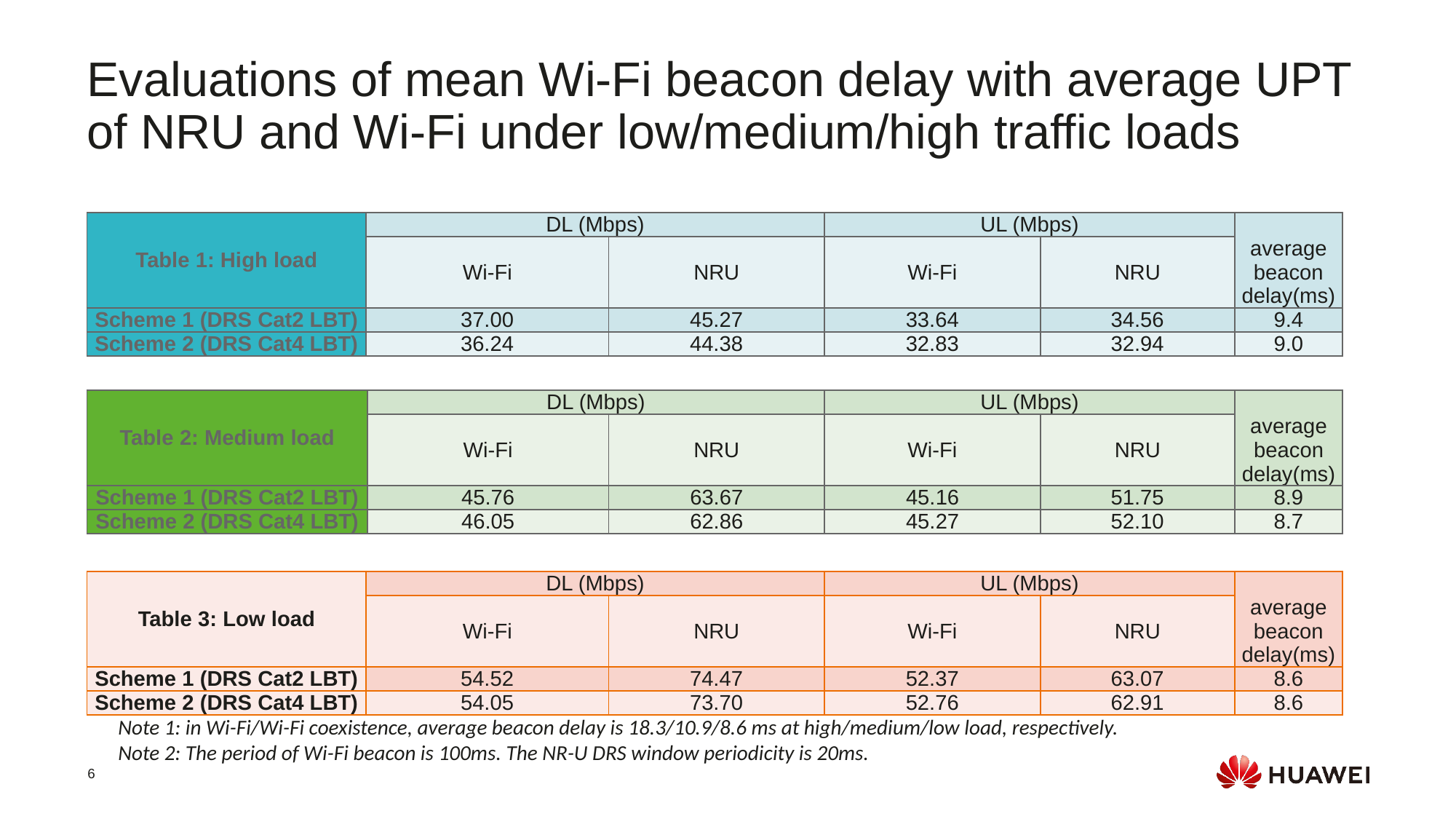

Evaluations of mean Wi-Fi beacon delay with average UPT of NRU and Wi-Fi under low/medium/high traffic loads

| Table 1: High load | DL (Mbps) |  | UL (Mbps) |  | average beacon delay(ms) |
| --- | --- | --- | --- | --- | --- |
|  | Wi-Fi | NRU | Wi-Fi | NRU |  |
| Scheme 1 (DRS Cat2 LBT) | 37.00 | 45.27 | 33.64 | 34.56 | 9.4 |
| Scheme 2 (DRS Cat4 LBT) | 36.24 | 44.38 | 32.83 | 32.94 | 9.0 |
| Table 2: Medium load | DL (Mbps) |  | UL (Mbps) |  | average beacon delay(ms) |
| --- | --- | --- | --- | --- | --- |
|  | Wi-Fi | NRU | Wi-Fi | NRU |  |
| Scheme 1 (DRS Cat2 LBT) | 45.76 | 63.67 | 45.16 | 51.75 | 8.9 |
| Scheme 2 (DRS Cat4 LBT) | 46.05 | 62.86 | 45.27 | 52.10 | 8.7 |
| Table 3: Low load | DL (Mbps) |  | UL (Mbps) |  | average beacon delay(ms) |
| --- | --- | --- | --- | --- | --- |
|  | Wi-Fi | NRU | Wi-Fi | NRU |  |
| Scheme 1 (DRS Cat2 LBT) | 54.52 | 74.47 | 52.37 | 63.07 | 8.6 |
| Scheme 2 (DRS Cat4 LBT) | 54.05 | 73.70 | 52.76 | 62.91 | 8.6 |
Note 1: in Wi-Fi/Wi-Fi coexistence, average beacon delay is 18.3/10.9/8.6 ms at high/medium/low load, respectively.
Note 2: The period of Wi-Fi beacon is 100ms. The NR-U DRS window periodicity is 20ms.